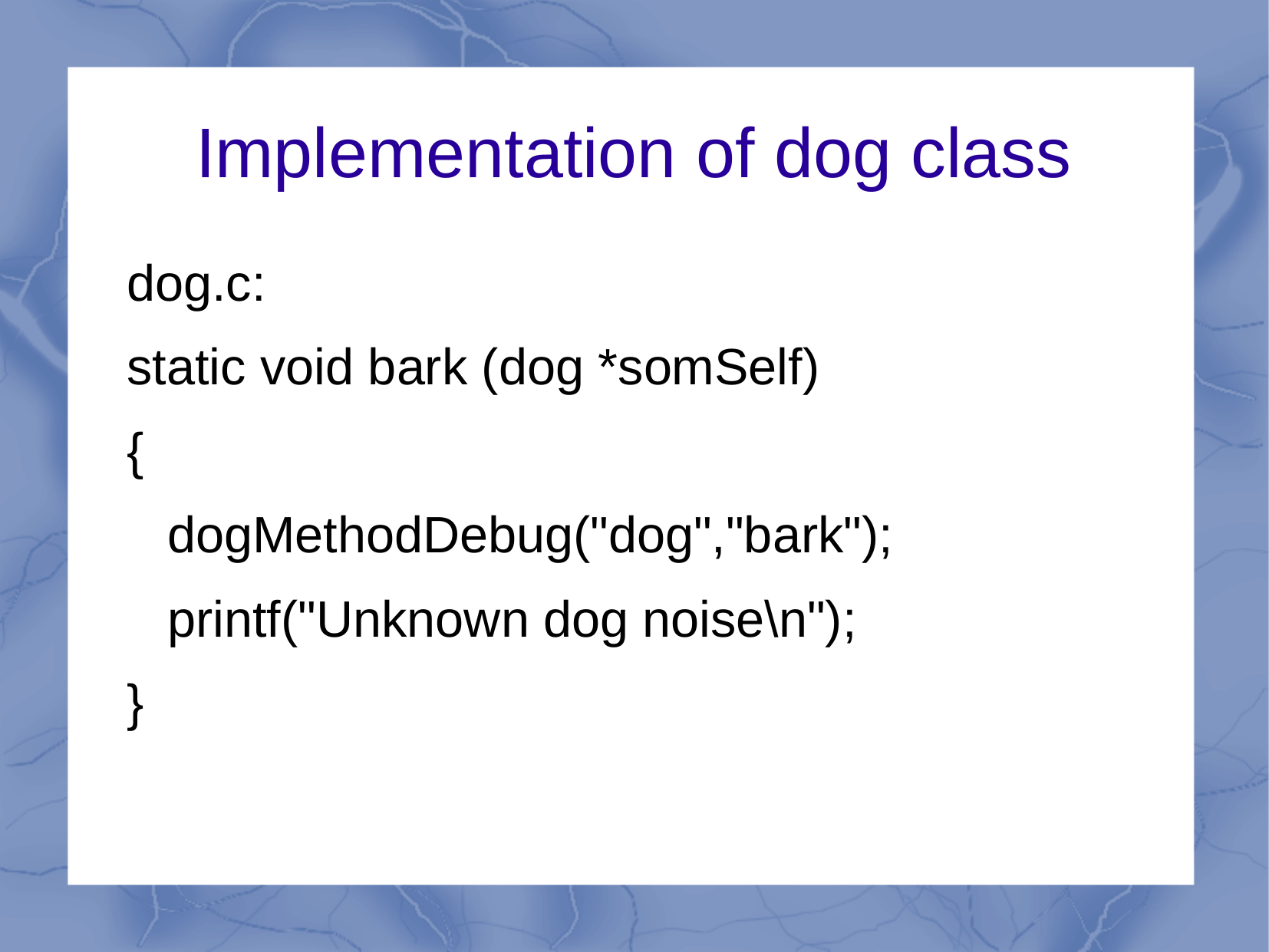

Implementation of dog class
dog.c:
static void bark (dog *somSelf)
{
 	dogMethodDebug("dog","bark");
 	printf("Unknown dog noise\n");
}